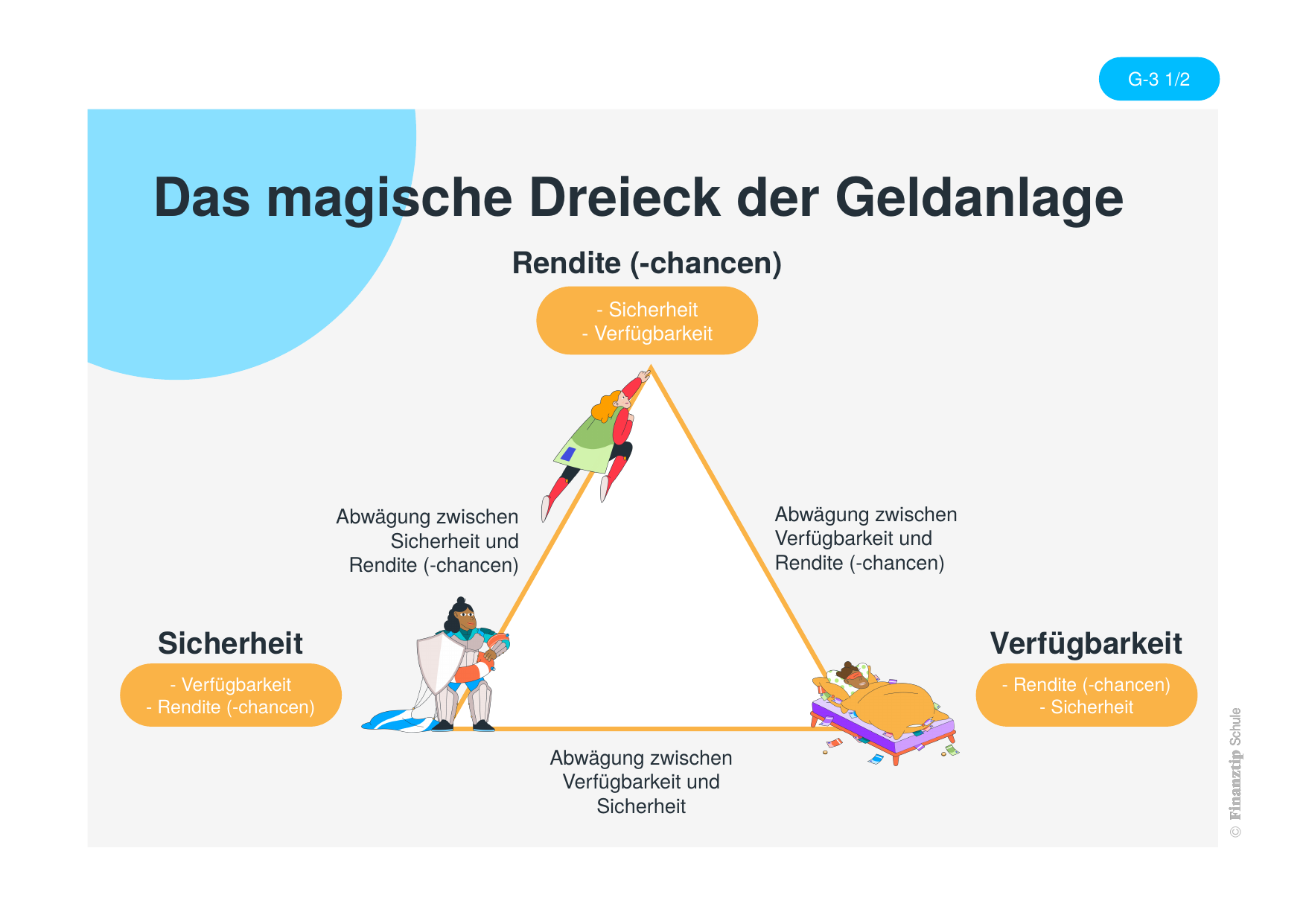

Rendite (-chancen)
- Sicherheit
- Verfügbarkeit
Abwägung zwischen Verfügbarkeit und Rendite (-chancen)
Abwägung zwischen Sicherheit und Rendite (-chancen)
Verfügbarkeit
- Rendite (-chancen)
- Sicherheit
Sicherheit
- Verfügbarkeit
- Rendite (-chancen)
Abwägung zwischen Verfügbarkeit und Sicherheit